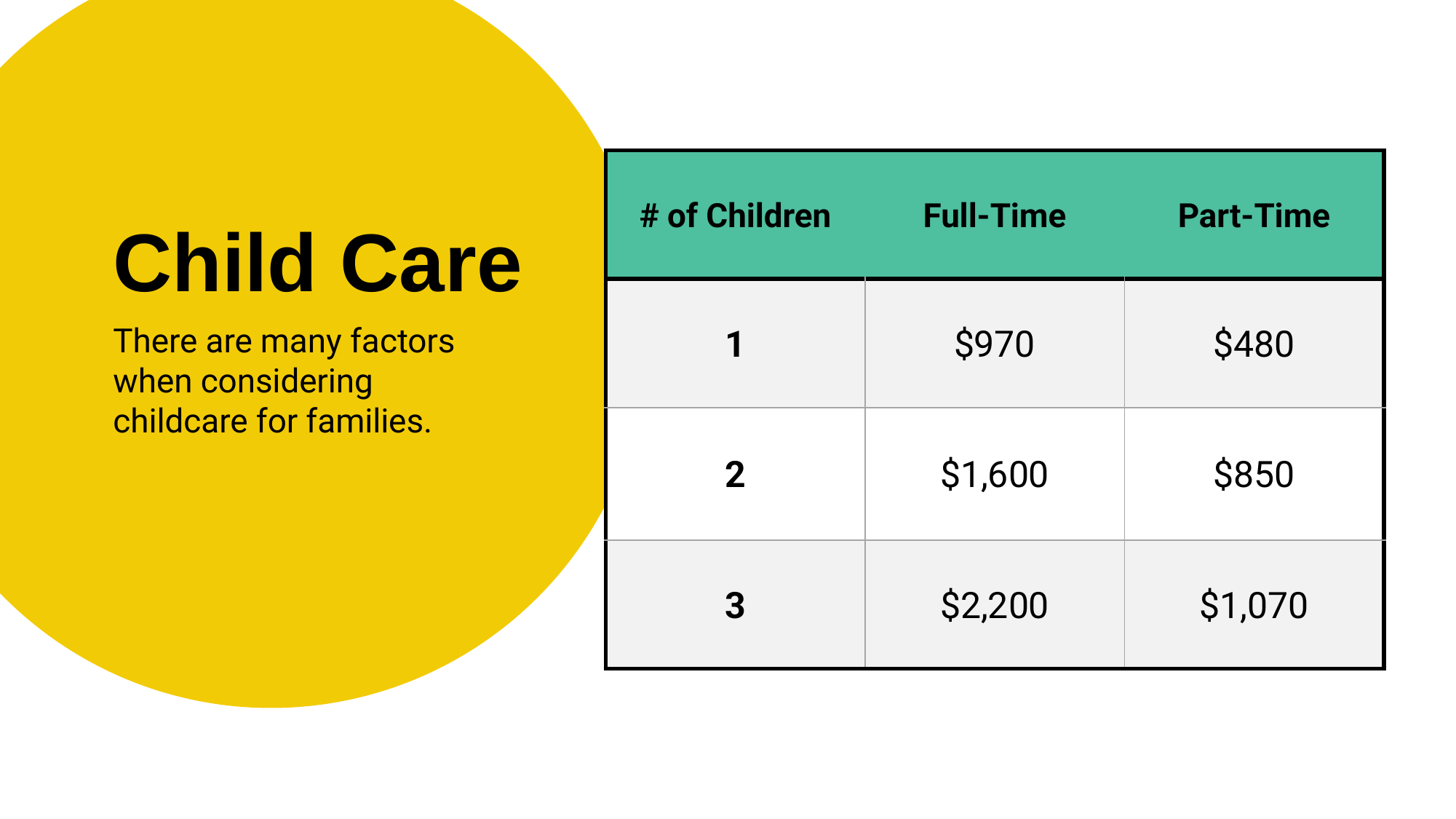

| # of Children | Full-Time | Part-Time |
| --- | --- | --- |
| 1 | $970 | $480 |
| 2 | $1,600 | $850 |
| 3 | $2,200 | $1,070 |
Child Care
There are many factors when considering childcare for families.